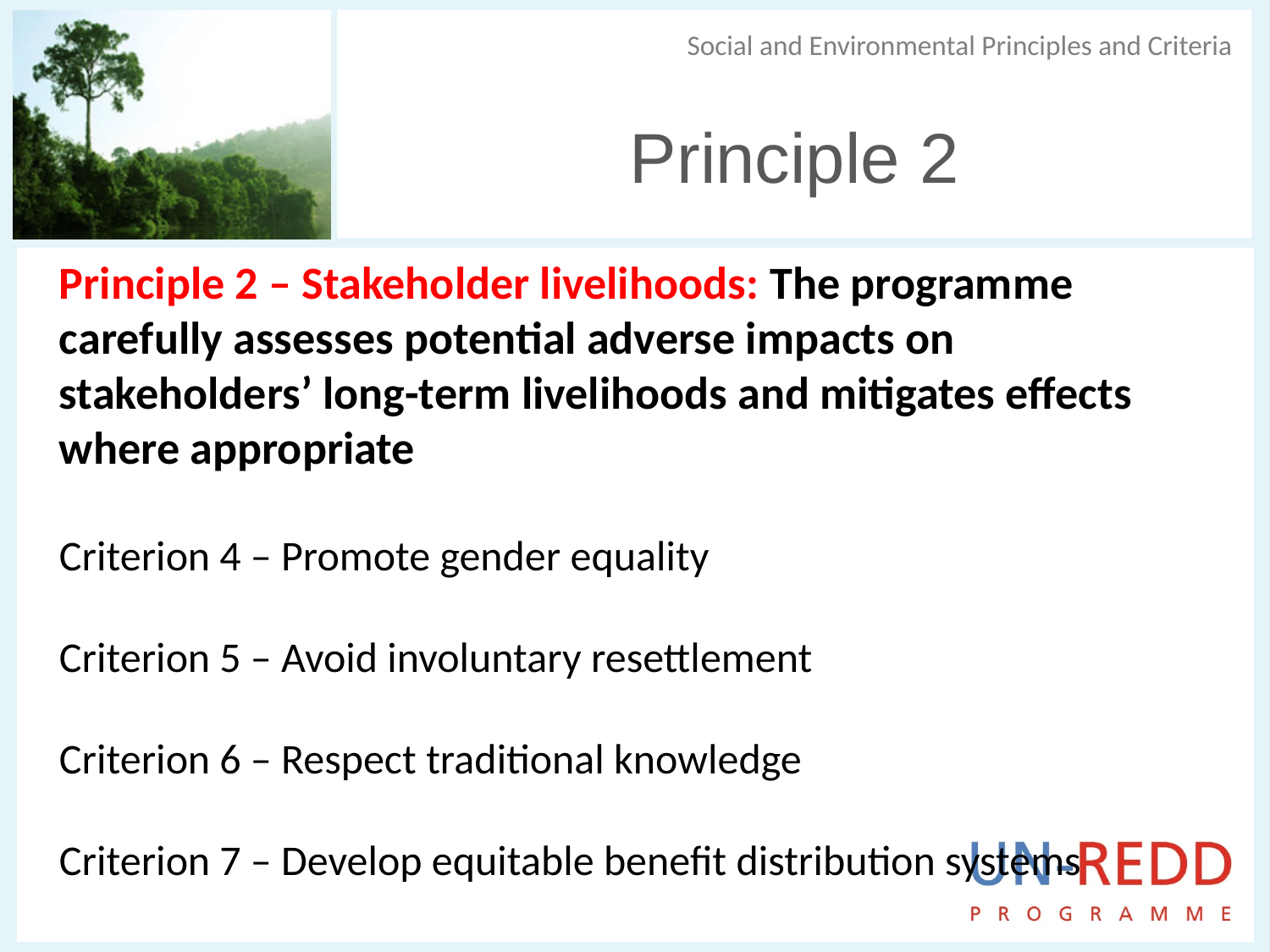

Social and Environmental Principles and Criteria
Principle 2
Principle 2 – Stakeholder livelihoods: The programme carefully assesses potential adverse impacts on stakeholders’ long-term livelihoods and mitigates effects where appropriate

Criterion 4 – Promote gender equality

Criterion 5 – Avoid involuntary resettlement

Criterion 6 – Respect traditional knowledge

Criterion 7 – Develop equitable benefit distribution systems